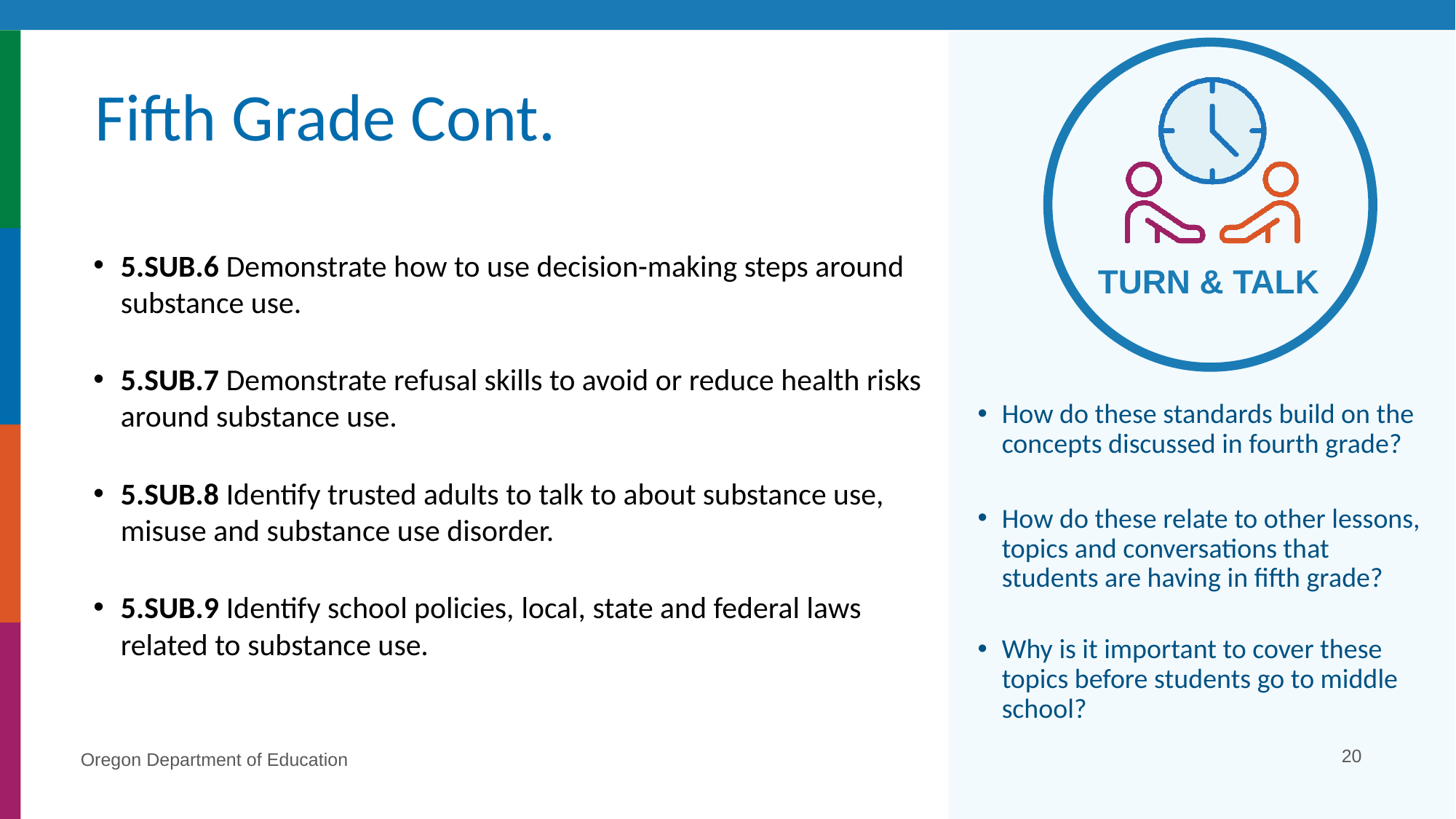

# Fifth Grade Cont.

5.SUB.6 Demonstrate how to use decision-making steps around substance use.
5.SUB.7 Demonstrate refusal skills to avoid or reduce health risks around substance use.
5.SUB.8 Identify trusted adults to talk to about substance use, misuse and substance use disorder.
5.SUB.9 Identify school policies, local, state and federal laws related to substance use.
How do these standards build on the concepts discussed in fourth grade?
How do these relate to other lessons, topics and conversations that students are having in fifth grade?
Why is it important to cover these topics before students go to middle school?
20
Oregon Department of Education